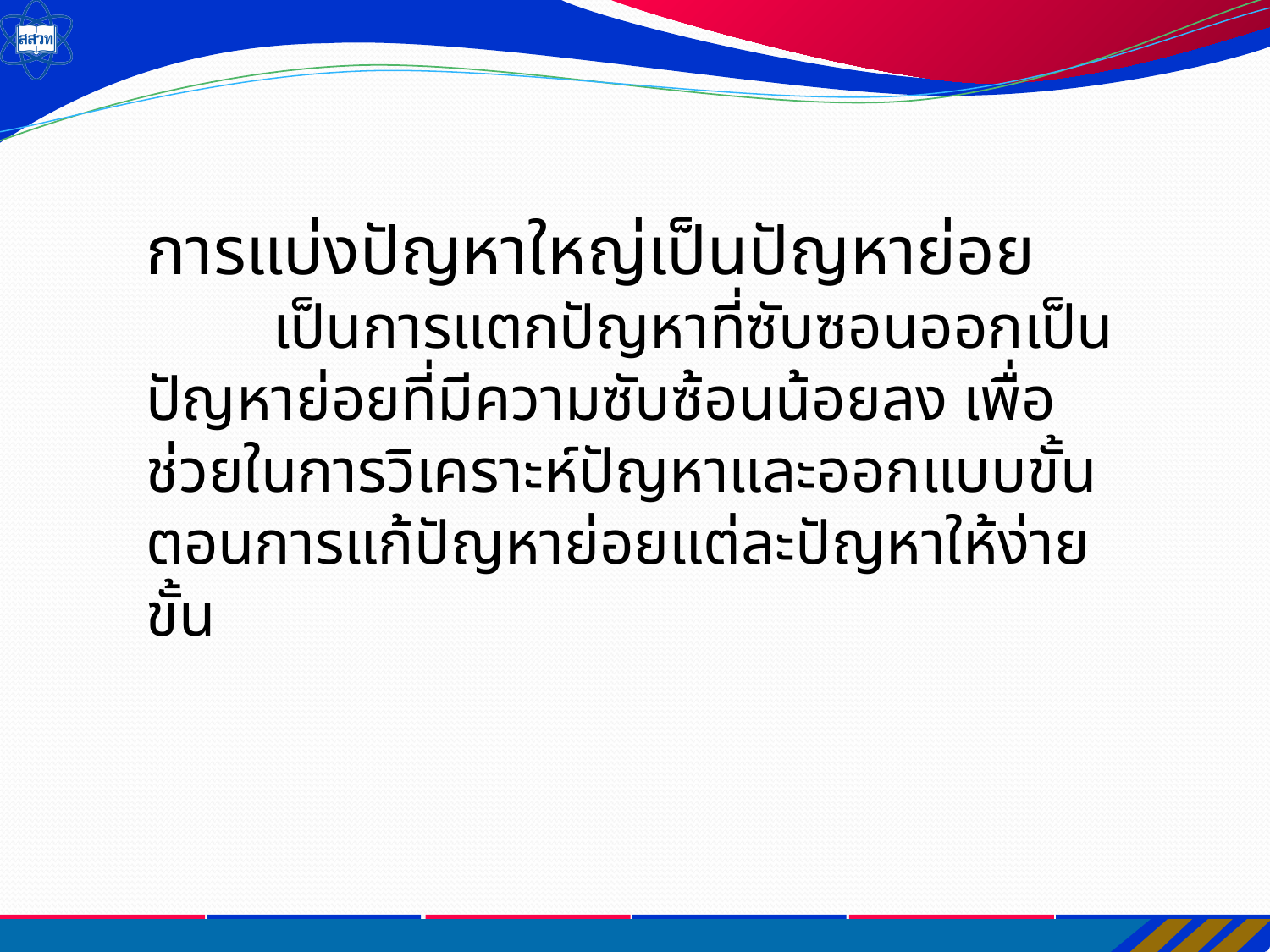

การแบ่งปัญหาใหญ่เป็นปัญหาย่อย
	เป็นการแตกปัญหาที่ซับซอนออกเป็นปัญหาย่อยที่มีความซับซ้อนน้อยลง เพื่อช่วยในการวิเคราะห์ปัญหาและออกแบบขั้นตอนการแก้ปัญหาย่อยแต่ละปัญหาให้ง่ายขั้น